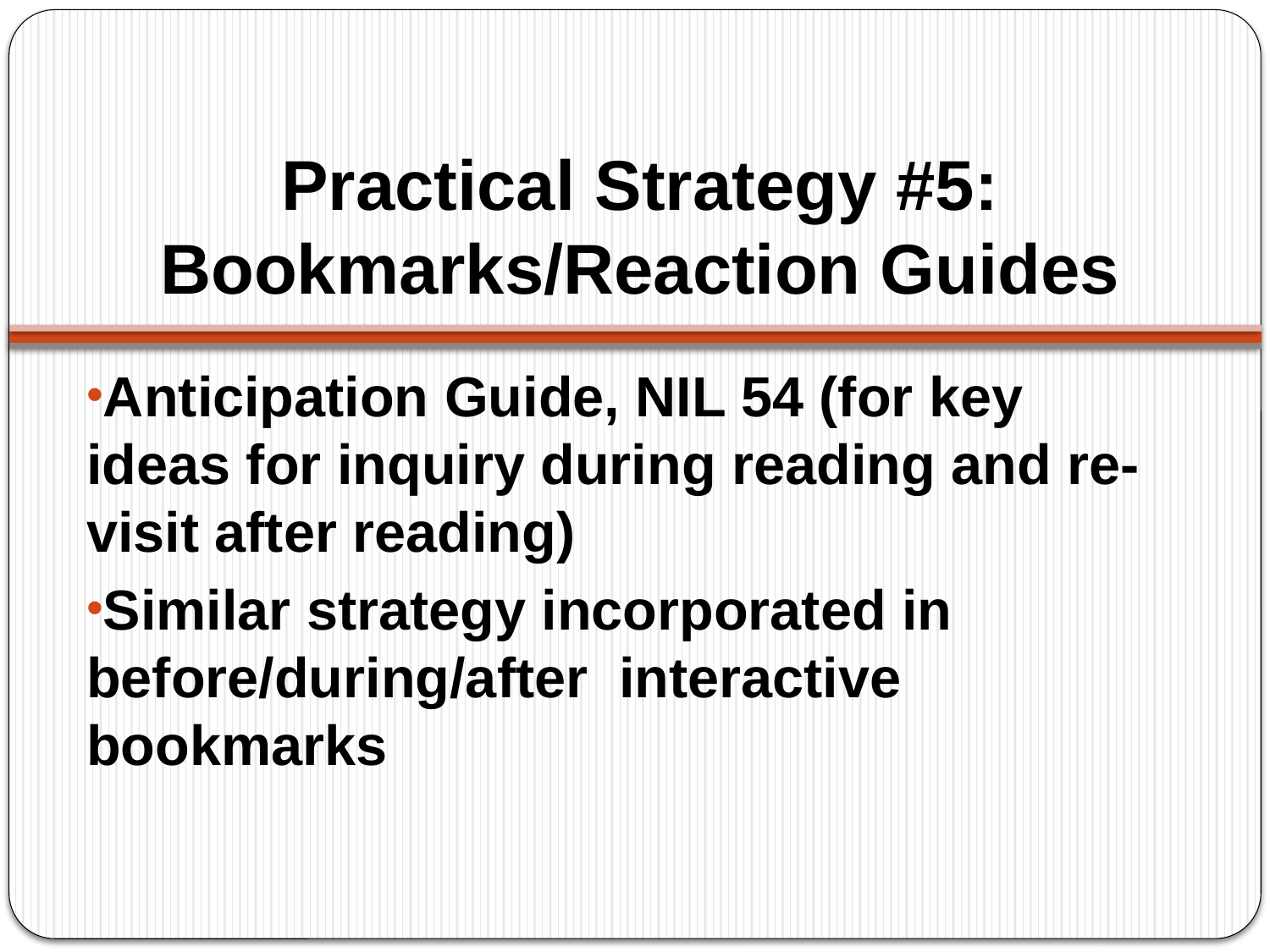

# Practical Strategy #5: Bookmarks/Reaction Guides
Anticipation Guide, NIL 54 (for key ideas for inquiry during reading and re-visit after reading)
Similar strategy incorporated in before/during/after  interactive bookmarks